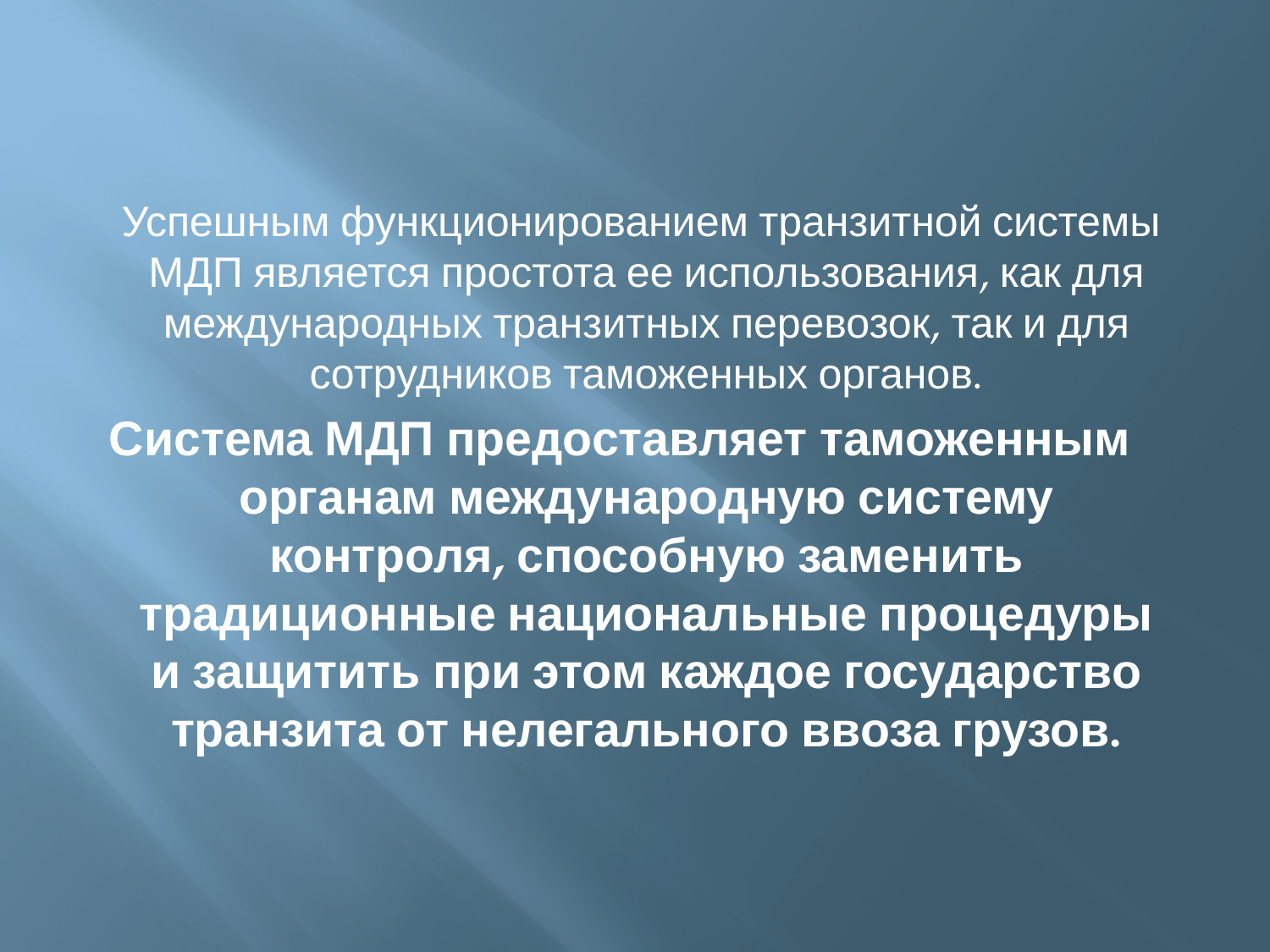

#
    Успешным функционированием транзитной системы МДП является простота ее использования, как для международных транзитных перевозок, так и для сотрудников таможенных органов.
Система МДП предоставляет таможенным органам международную систему контроля, способную заменить традиционные национальные процедуры и защитить при этом каждое государство транзита от нелегального ввоза грузов.